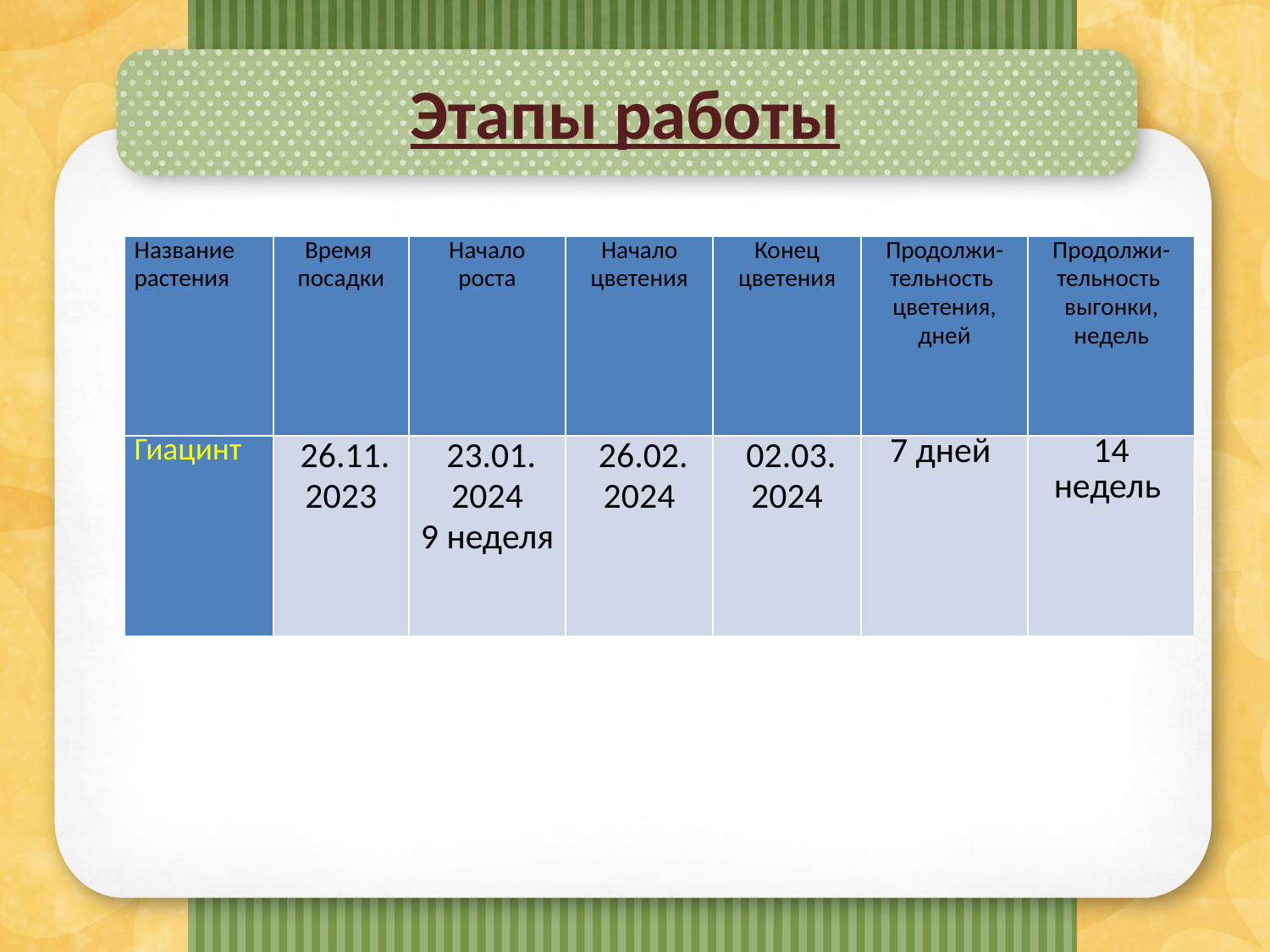

# Этапы работы
| Название растения | Время посадки | Начало роста | Начало цветения | Конец цветения | Продолжи-тельность цветения, дней | Продолжи- тельность выгонки, недель |
| --- | --- | --- | --- | --- | --- | --- |
| Гиацинт | 26.11. 2023 | 23.01. 2024 9 неделя | 26.02. 2024 | 02.03. 2024 | 7 дней | 14 недель |